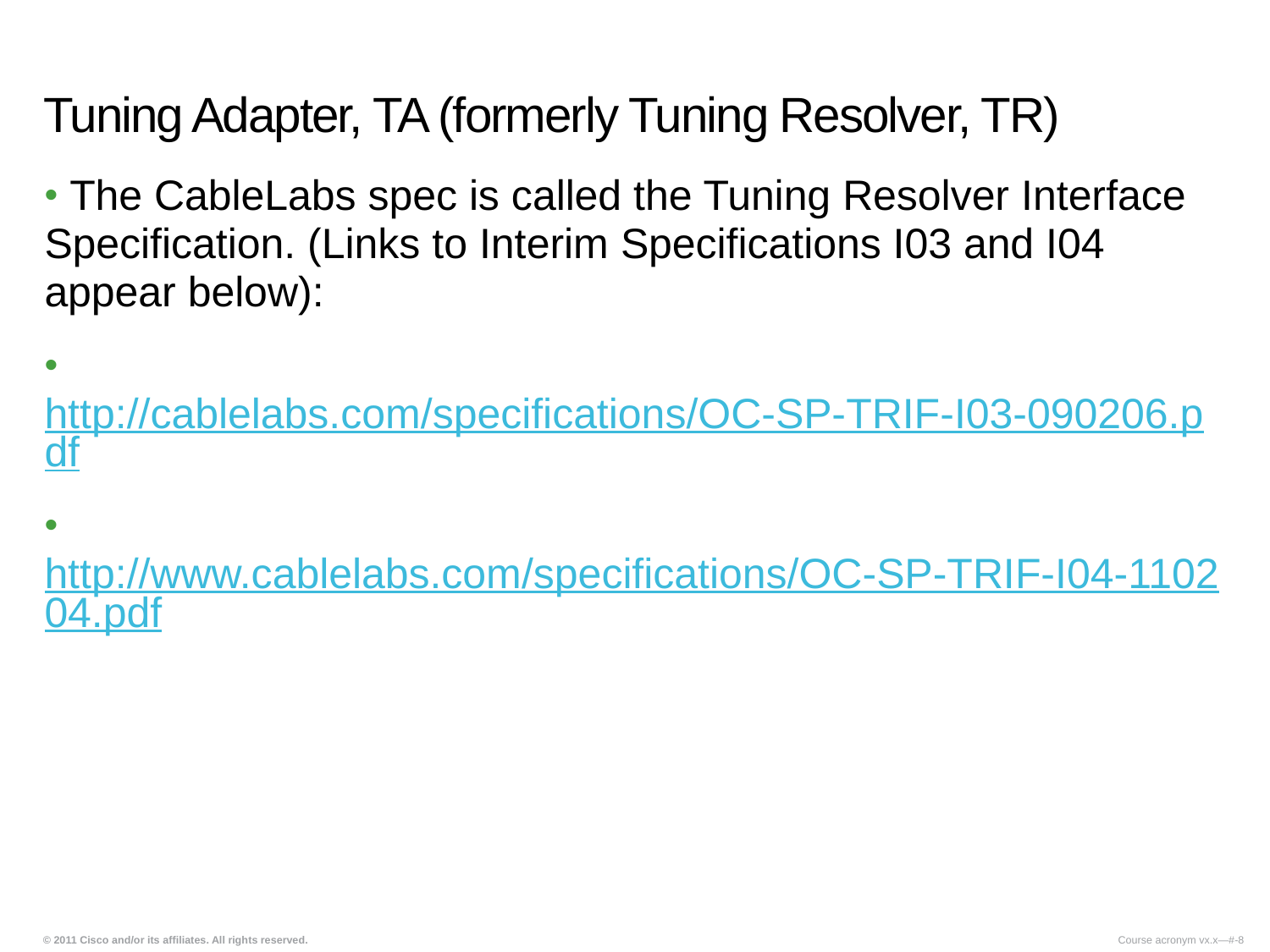

# Tuning Adapter, TA (formerly Tuning Resolver, TR)
 The CableLabs spec is called the Tuning Resolver Interface Specification. (Links to Interim Specifications I03 and I04 appear below):
  http://cablelabs.com/specifications/OC-SP-TRIF-I03-090206.pdf
 http://www.cablelabs.com/specifications/OC-SP-TRIF-I04-110204.pdf